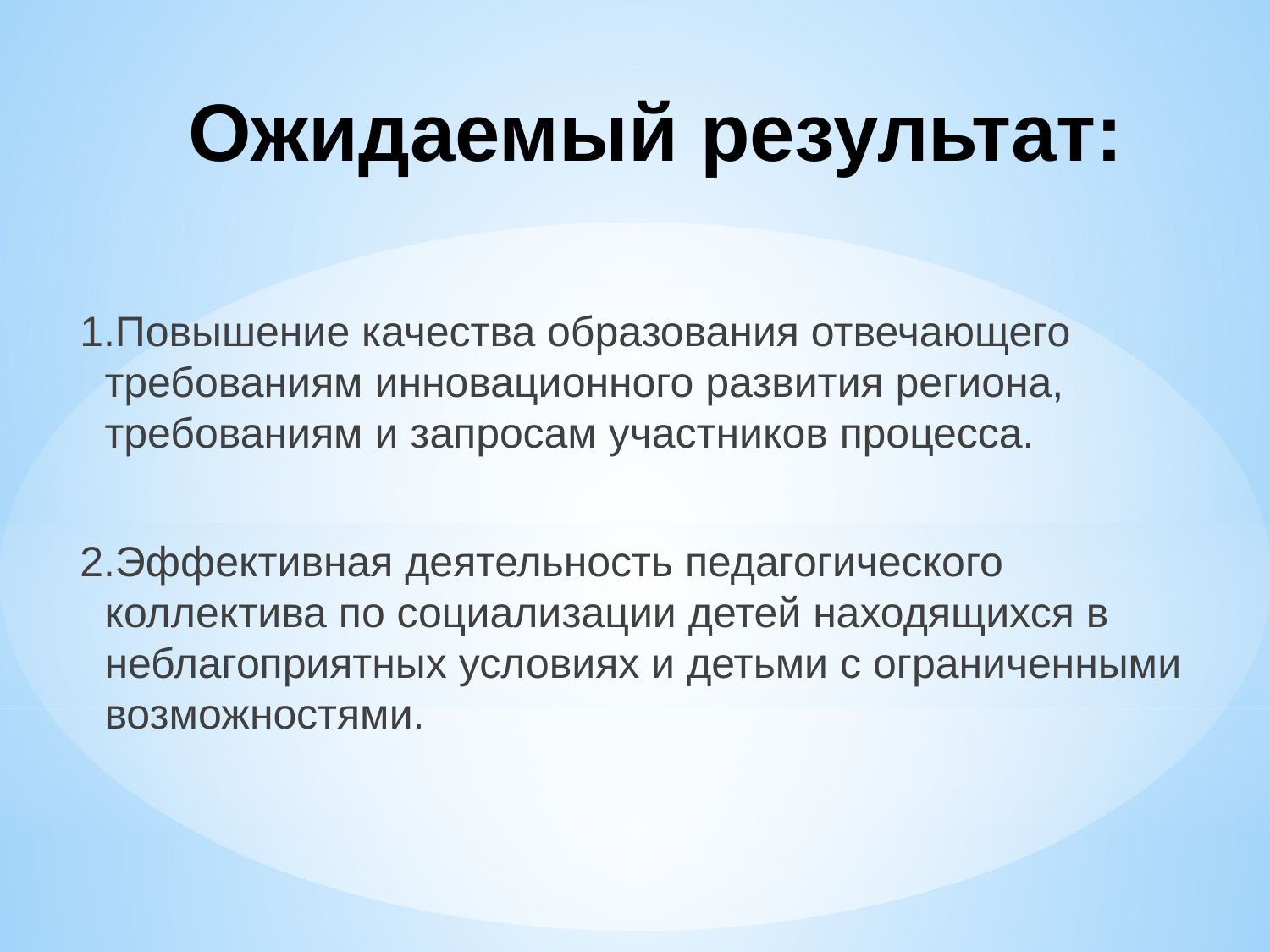

# Ожидаемый результат:

1.Повышение качества образования отвечающего требованиям инновационного развития региона, требованиям и запросам участников процесса.

2.Эффективная деятельность педагогического коллектива по социализации детей находящихся в неблагоприятных условиях и детьми с ограниченными возможностями.